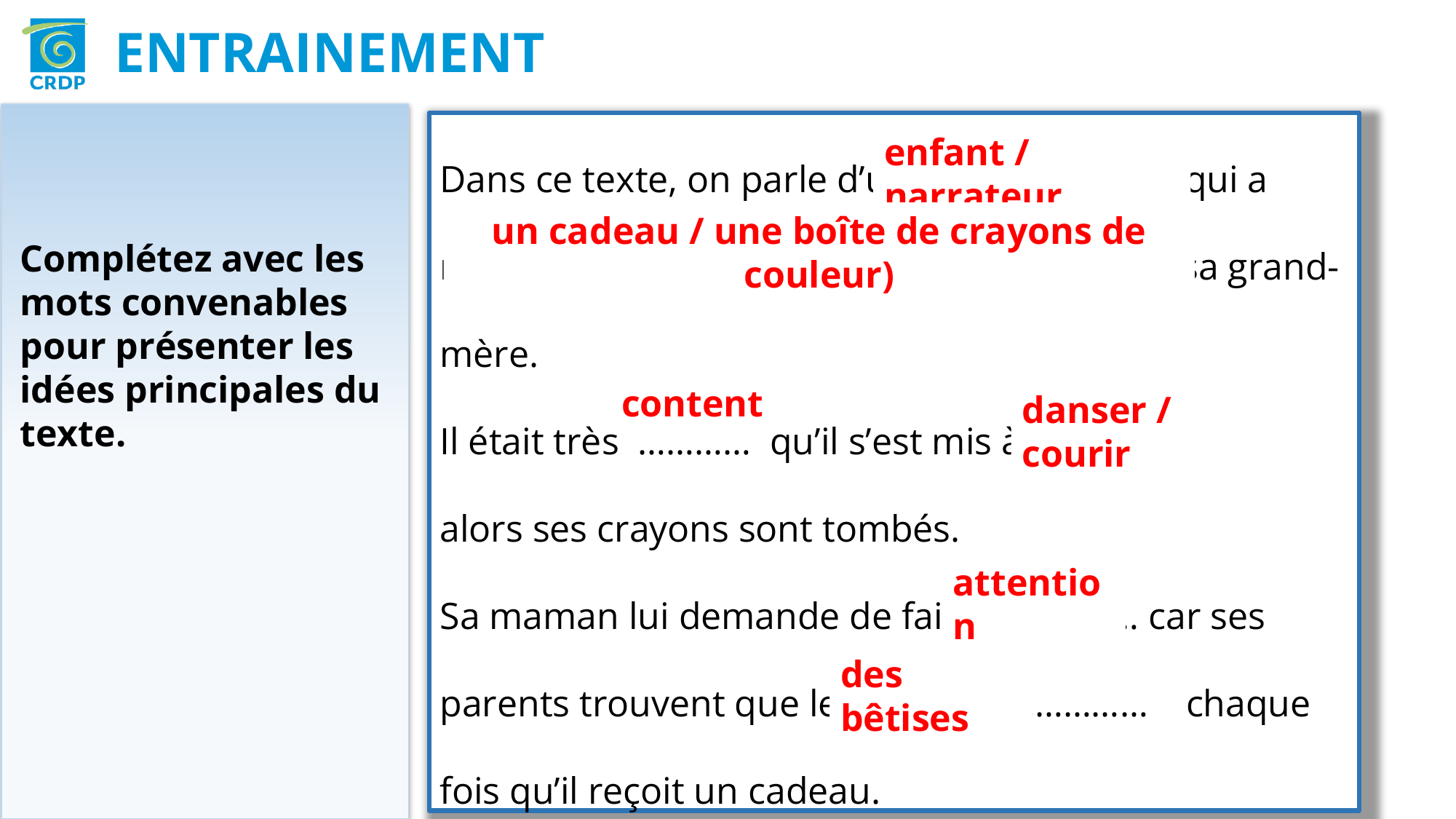

ENTRAINEMENT

Dans ce texte, on parle d’un ……………………... qui a reçu ………………. …………………… ……………… de sa grand-mère.
Il était très  …………  qu’il s’est mis à ......……………… , alors ses crayons sont tombés.
Sa maman lui demande de faire  …………… car ses parents trouvent que leur fils fait ……………    chaque fois qu’il reçoit un cadeau.
enfant / narrateur
un cadeau / une boîte de crayons de couleur)
content
danser / courir
attention
des bêtises
Complétez avec les mots convenables pour présenter les idées principales du texte.